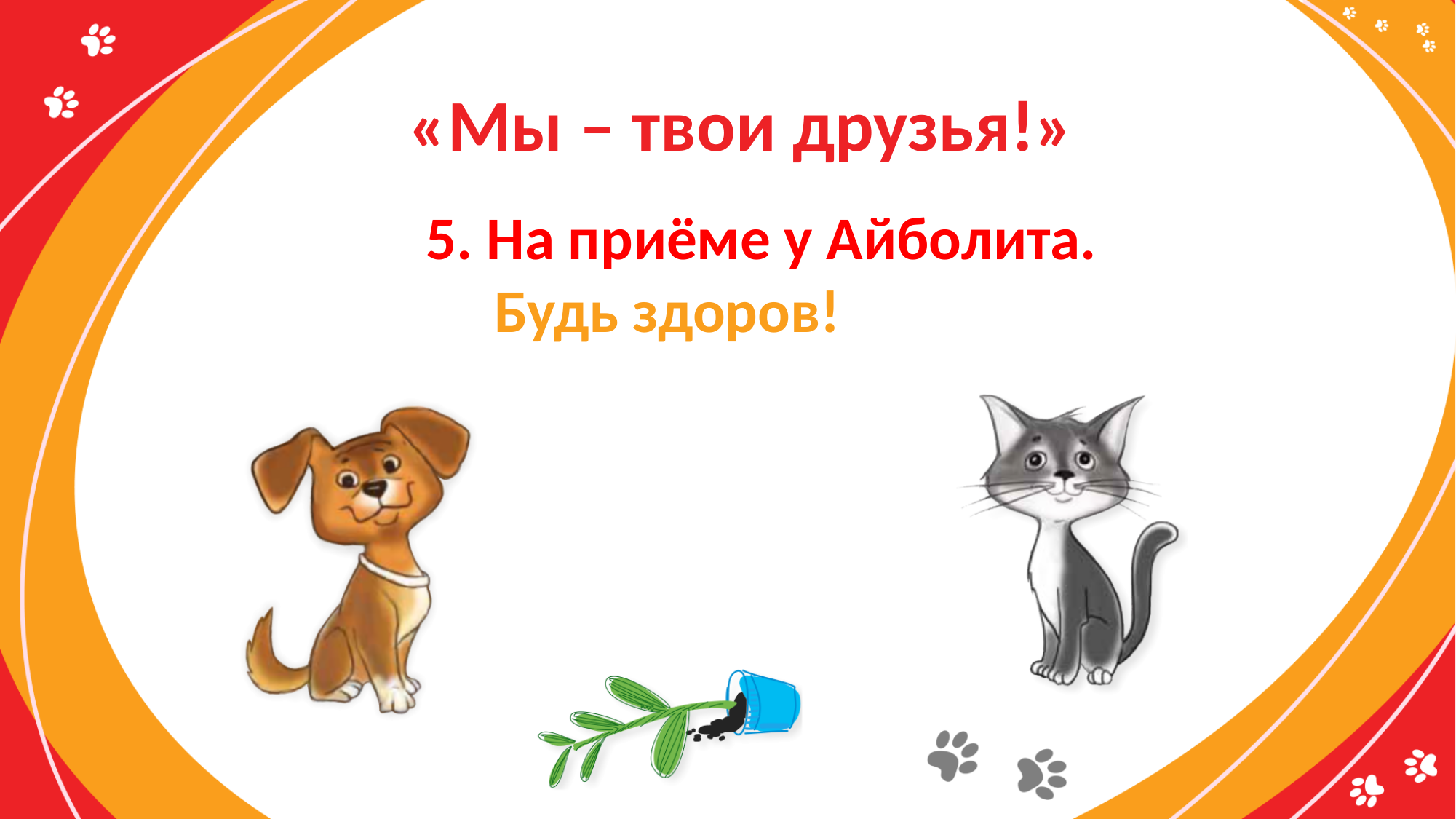

# «Мы – твои друзья!»
5. На приёме у Айболита.
     Будь здоров!